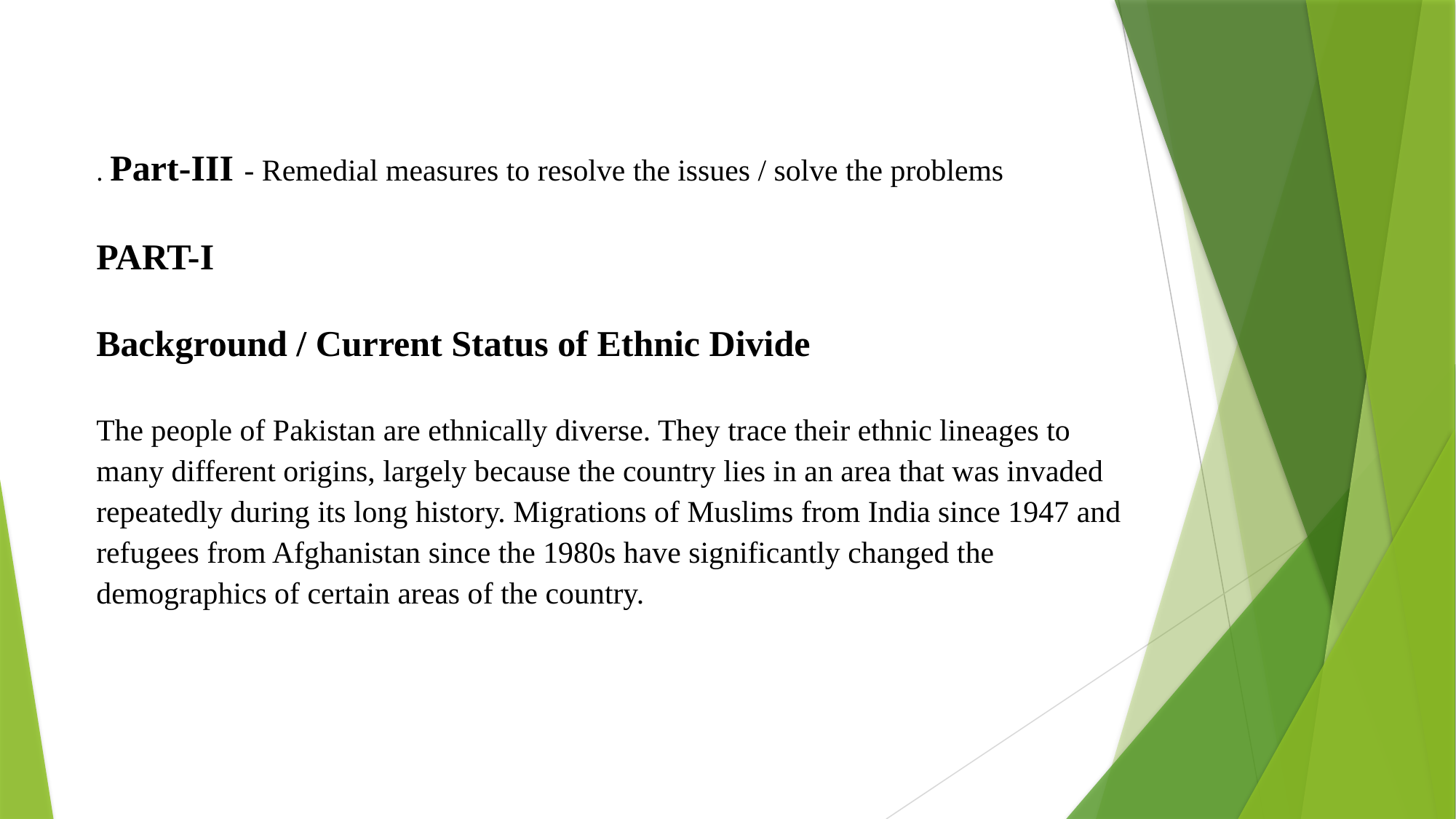

. Part-III - Remedial measures to resolve the issues / solve the problems

PART-I

Background / Current Status of Ethnic Divide

The people of Pakistan are ethnically diverse. They trace their ethnic lineages to many different origins, largely because the country lies in an area that was invaded repeatedly during its long history. Migrations of Muslims from India since 1947 and refugees from Afghanistan since the 1980s have significantly changed the demographics of certain areas of the country.